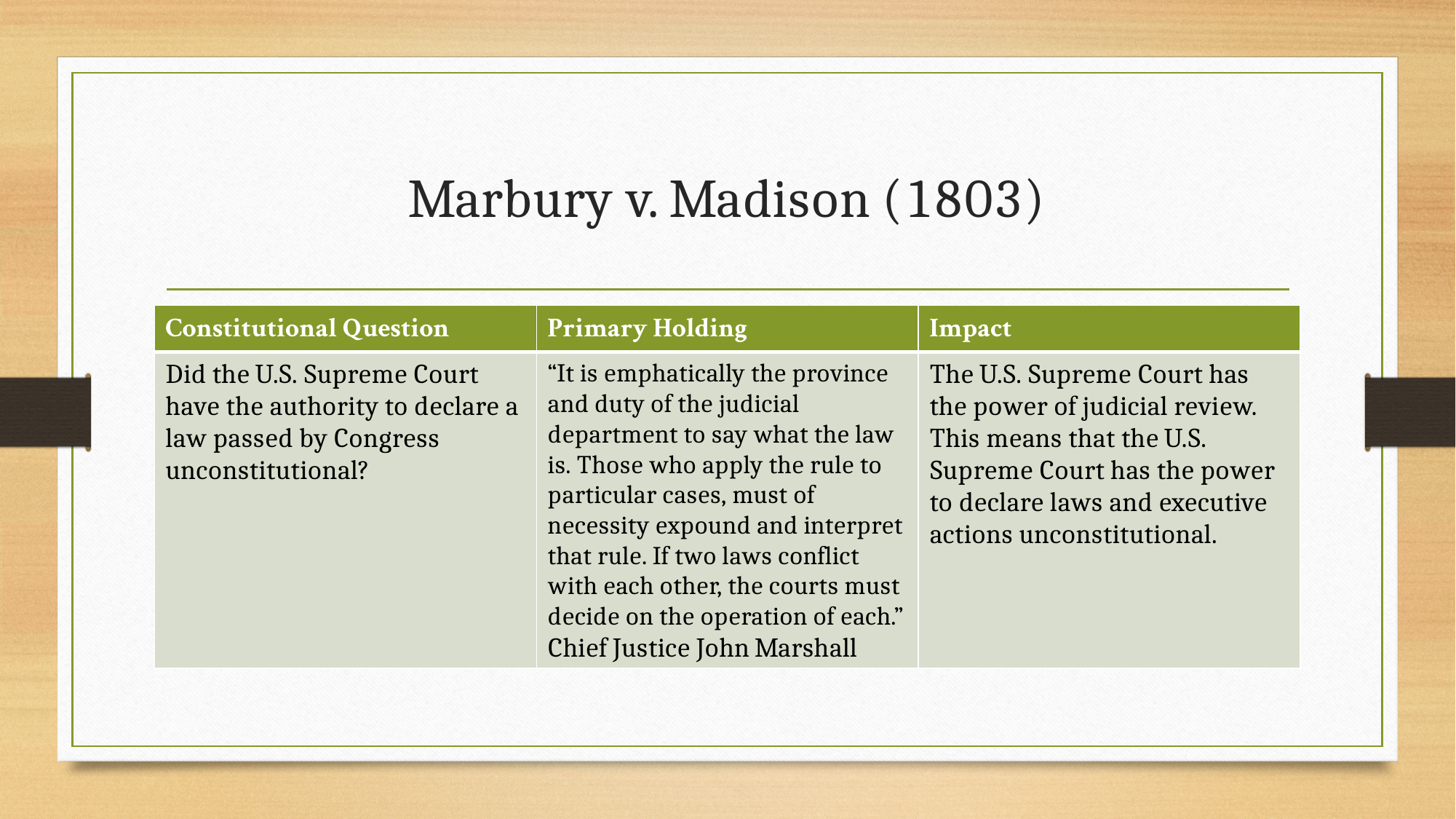

# Marbury v. Madison (1803)
| Constitutional Question | Primary Holding | Impact |
| --- | --- | --- |
| Did the U.S. Supreme Court have the authority to declare a law passed by Congress unconstitutional? | “It is emphatically the province and duty of the judicial department to say what the law is. Those who apply the rule to particular cases, must of necessity expound and interpret that rule. If two laws conflict with each other, the courts must decide on the operation of each.” Chief Justice John Marshall | The U.S. Supreme Court has the power of judicial review. This means that the U.S. Supreme Court has the power to declare laws and executive actions unconstitutional. |